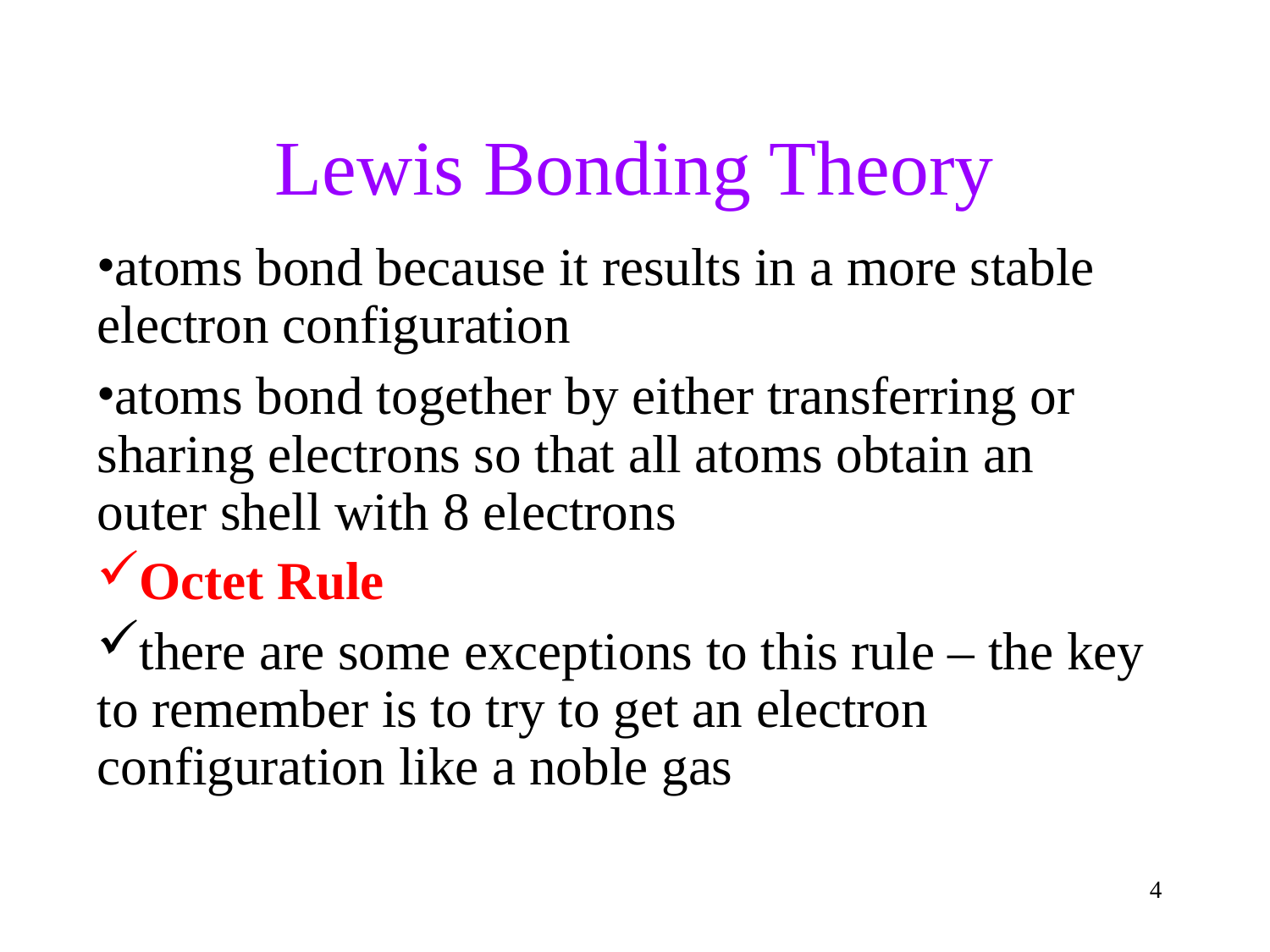

Lewis Bonding Theory
atoms bond because it results in a more stable electron configuration
atoms bond together by either transferring or sharing electrons so that all atoms obtain an outer shell with 8 electrons
Octet Rule
there are some exceptions to this rule – the key to remember is to try to get an electron configuration like a noble gas
4